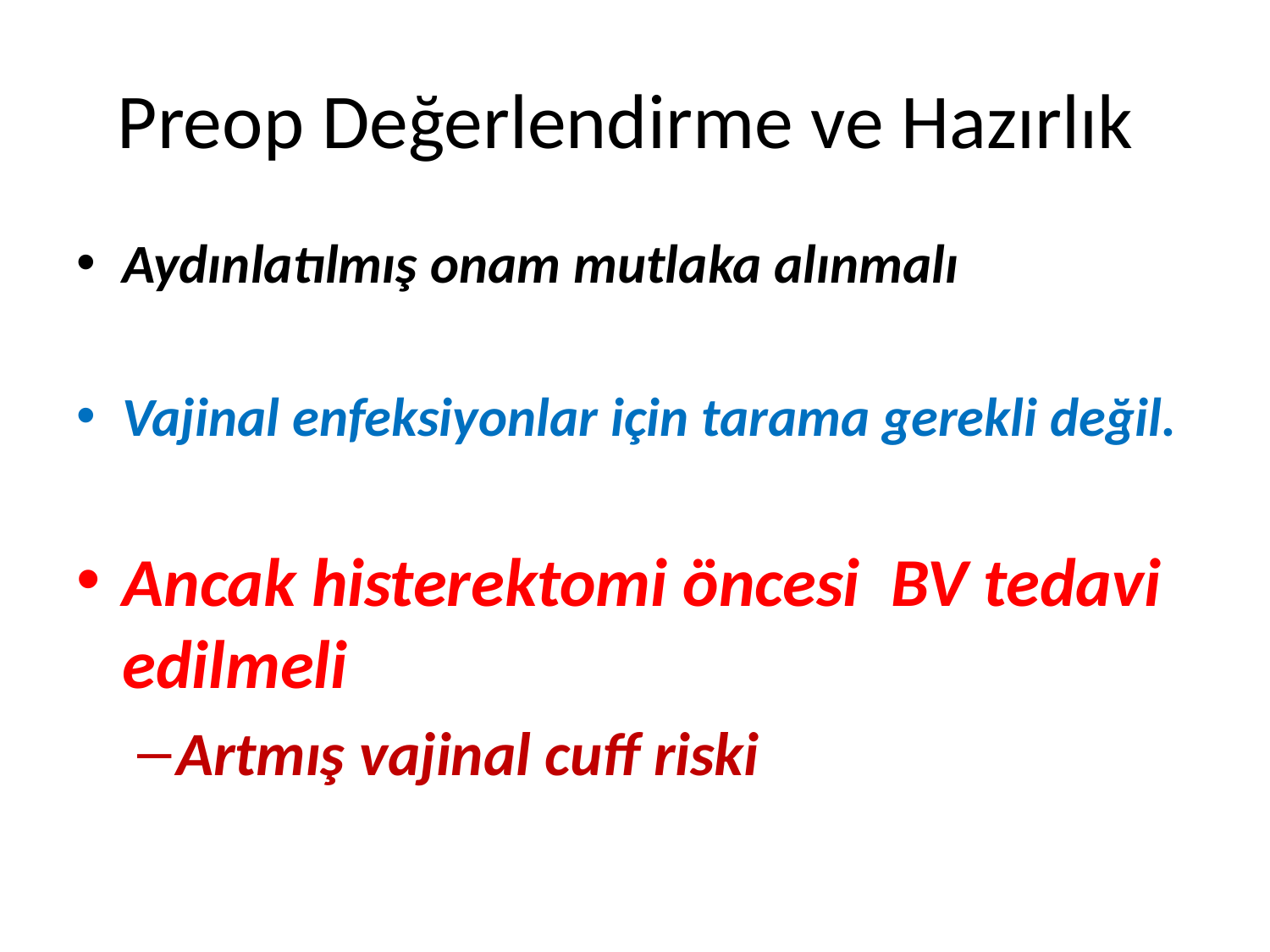

# Preop Değerlendirme ve Hazırlık
Aydınlatılmış onam mutlaka alınmalı

Vajinal enfeksiyonlar için tarama gerekli değil.

Ancak histerektomi öncesi  BV tedavi edilmeli
Artmış vajinal cuff riski